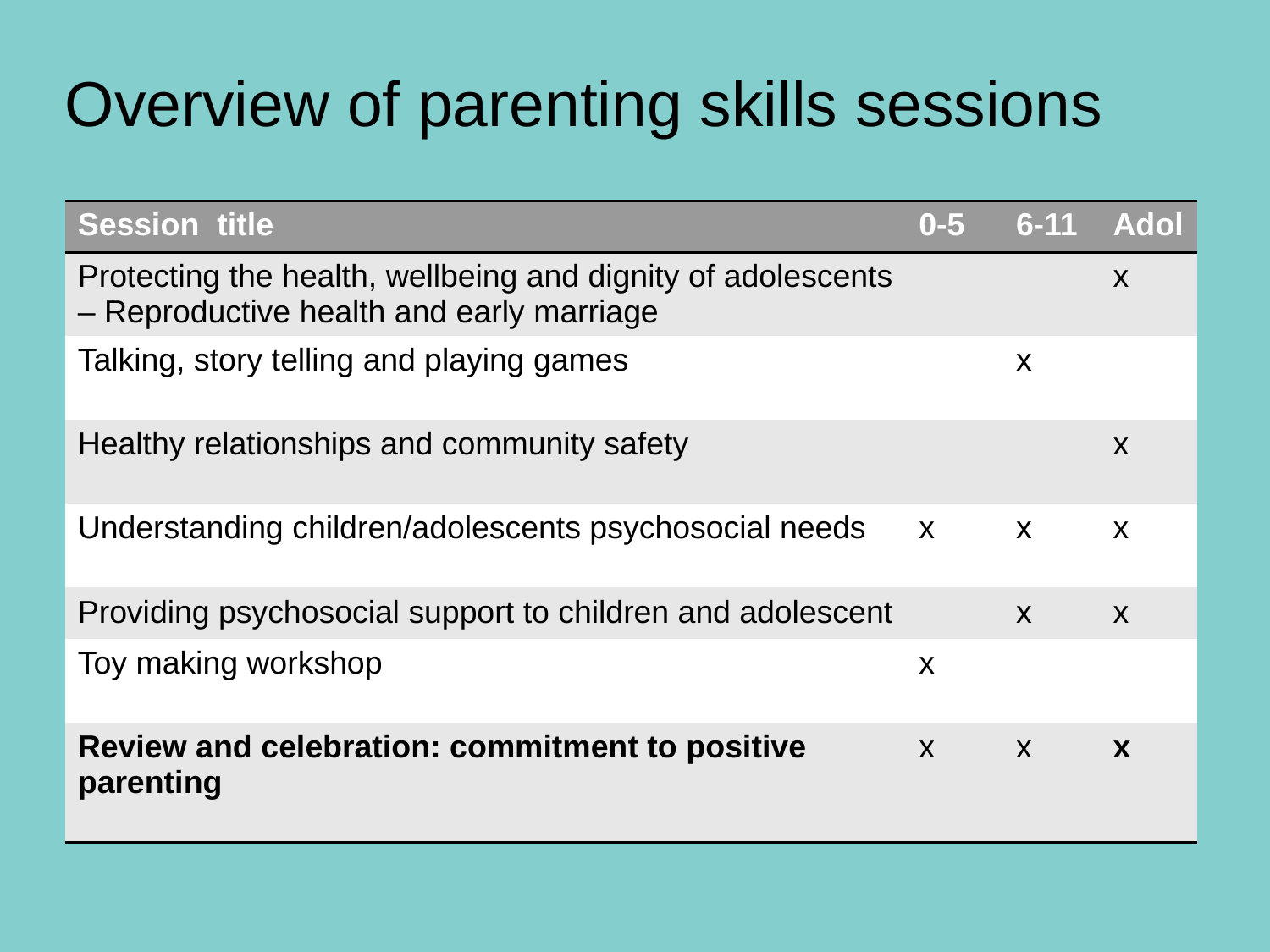

# Overview of parenting skills sessions
| Session title | 0-5 | 6-11 | Adol |
| --- | --- | --- | --- |
| Protecting the health, wellbeing and dignity of adolescents – Reproductive health and early marriage |  |  | x |
| Talking, story telling and playing games |  | x |  |
| Healthy relationships and community safety |  |  | x |
| Understanding children/adolescents psychosocial needs | x | x | x |
| Providing psychosocial support to children and adolescent |  | x | x |
| Toy making workshop | x |  |  |
| Review and celebration: commitment to positive parenting | x | x | x |